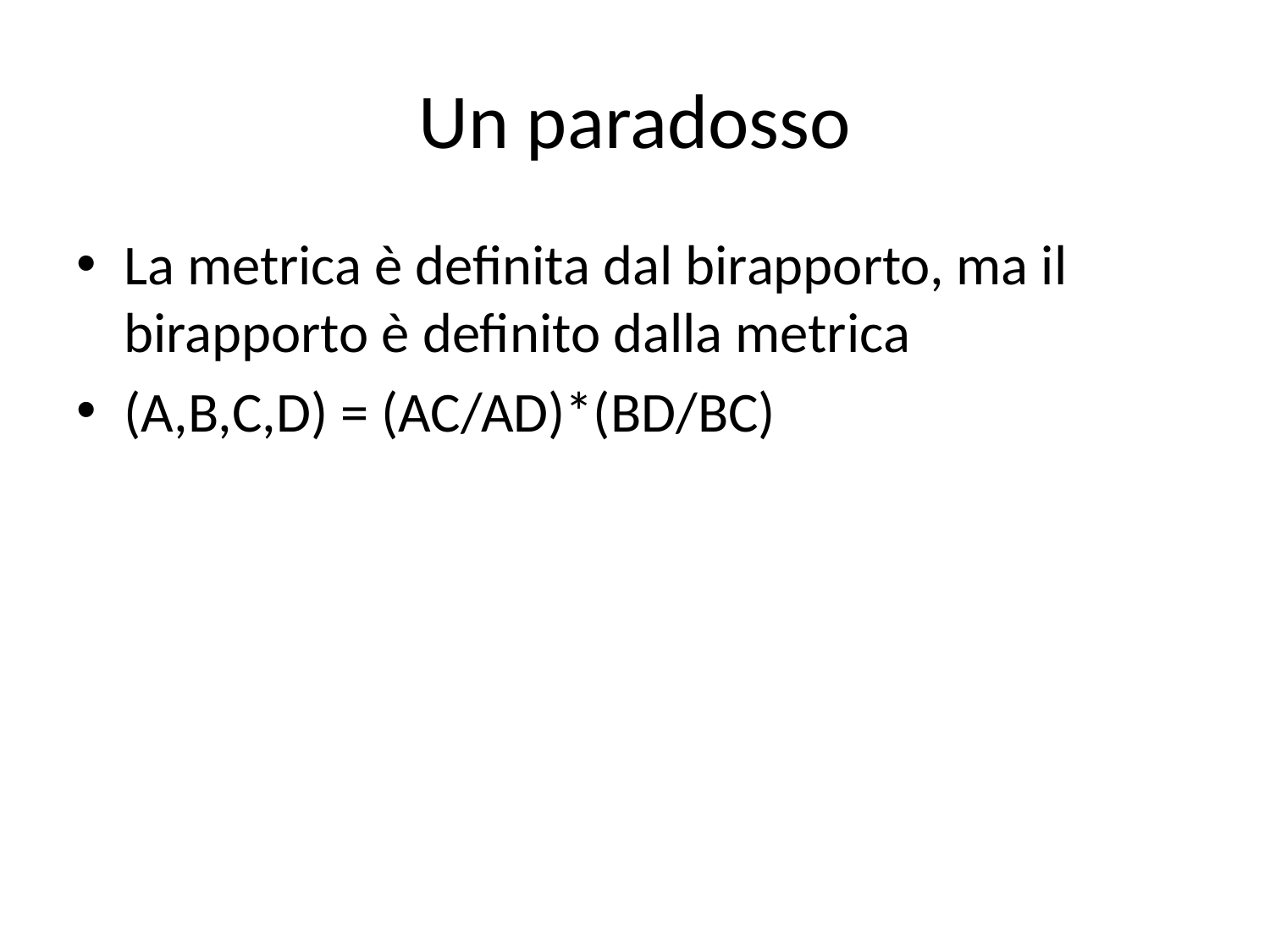

# Un paradosso
La metrica è definita dal birapporto, ma il birapporto è definito dalla metrica
(A,B,C,D) = (AC/AD)*(BD/BC)